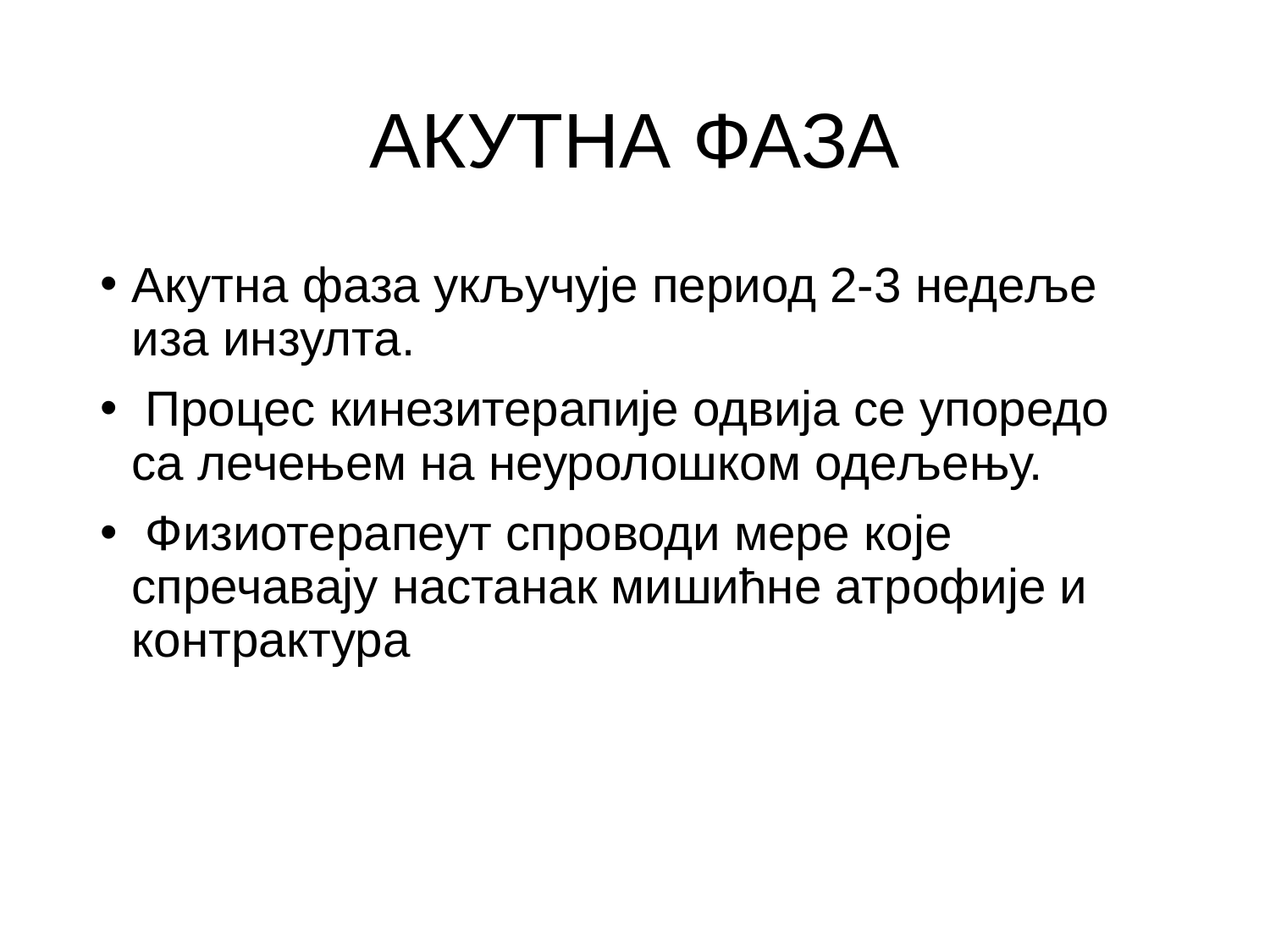

# АКУТНА ФАЗА
Акутна фаза укључује период 2-3 недеље иза инзулта.
 Процес кинезитерапије одвија се упоредо са лечењем на неуролошком одељењу.
 Физиотерапеут спроводи мере које спречавају настанак мишићне атрофије и контрактура